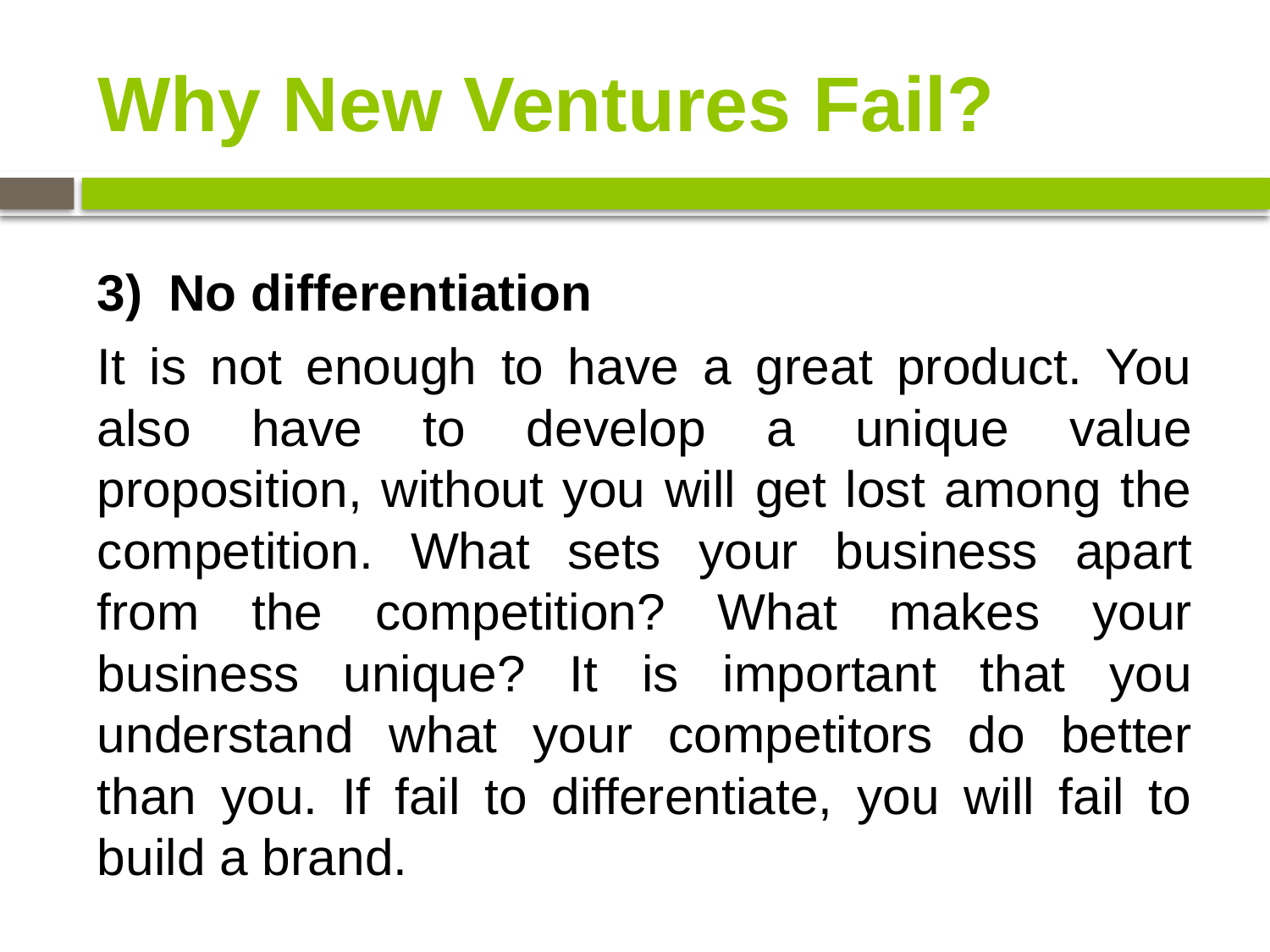

# Why New Ventures Fail?
No differentiation
It is not enough to have a great product. You also have to develop a unique value proposition, without you will get lost among the competition. What sets your business apart from the competition? What makes your business unique? It is important that you understand what your competitors do better than you. If fail to differentiate, you will fail to build a brand.